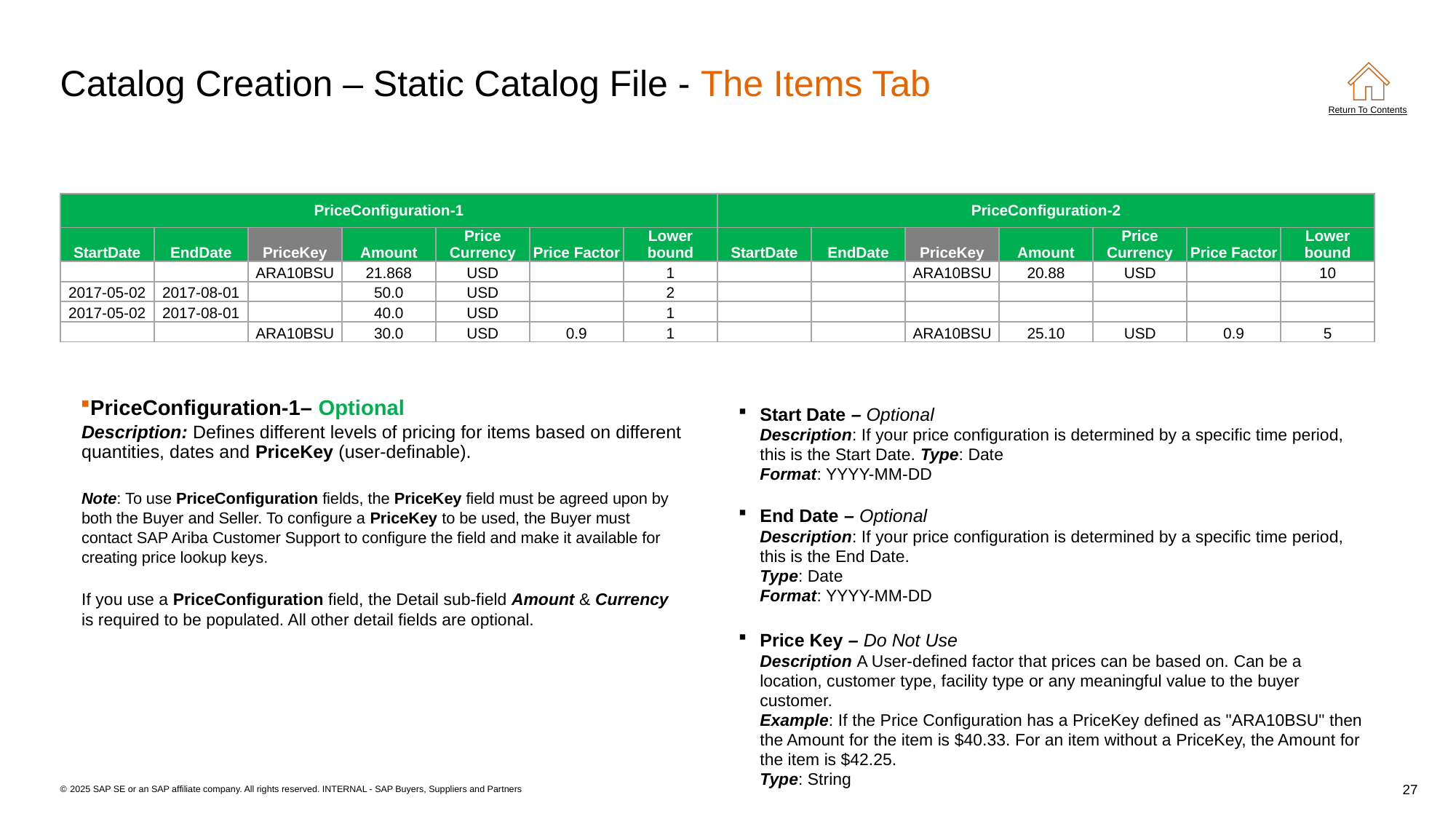

# Catalog Creation – Static Catalog File - The Items Tab
| PriceConfiguration-1 |  |  |  |  |  |  | PriceConfiguration-2 |  |  |  |  |  |  |
| --- | --- | --- | --- | --- | --- | --- | --- | --- | --- | --- | --- | --- | --- |
| StartDate | EndDate | PriceKey | Amount | Price Currency | Price Factor | Lower bound | StartDate | EndDate | PriceKey | Amount | Price Currency | Price Factor | Lower bound |
|  |  | ARA10BSU | 21.868 | USD |  | 1 |  |  | ARA10BSU | 20.88 | USD |  | 10 |
| 2017-05-02 | 2017-08-01 |  | 50.0 | USD |  | 2 |  |  |  |  |  |  |  |
| 2017-05-02 | 2017-08-01 |  | 40.0 | USD |  | 1 |  |  |  |  |  |  |  |
|  |  | ARA10BSU | 30.0 | USD | 0.9 | 1 |  |  | ARA10BSU | 25.10 | USD | 0.9 | 5 |
PriceConfiguration-1– Optional
Description: Defines different levels of pricing for items based on different quantities, dates and PriceKey (user-definable).

Note: To use PriceConfiguration fields, the PriceKey field must be agreed upon by both the Buyer and Seller. To configure a PriceKey to be used, the Buyer must contact SAP Ariba Customer Support to configure the field and make it available for creating price lookup keys.
If you use a PriceConfiguration field, the Detail sub-field Amount & Currency is required to be populated. All other detail fields are optional.

Start Date – Optional
Description: If your price configuration is determined by a specific time period, this is the Start Date. Type: Date
Format: YYYY-MM-DD
End Date – Optional
Description: If your price configuration is determined by a specific time period, this is the End Date.
Type: Date
Format: YYYY-MM-DD

Price Key – Do Not Use
Description A User-defined factor that prices can be based on. Can be a location, customer type, facility type or any meaningful value to the buyer customer.
Example: If the Price Configuration has a PriceKey defined as "ARA10BSU" then the Amount for the item is $40.33. For an item without a PriceKey, the Amount for the item is $42.25.
Type: String